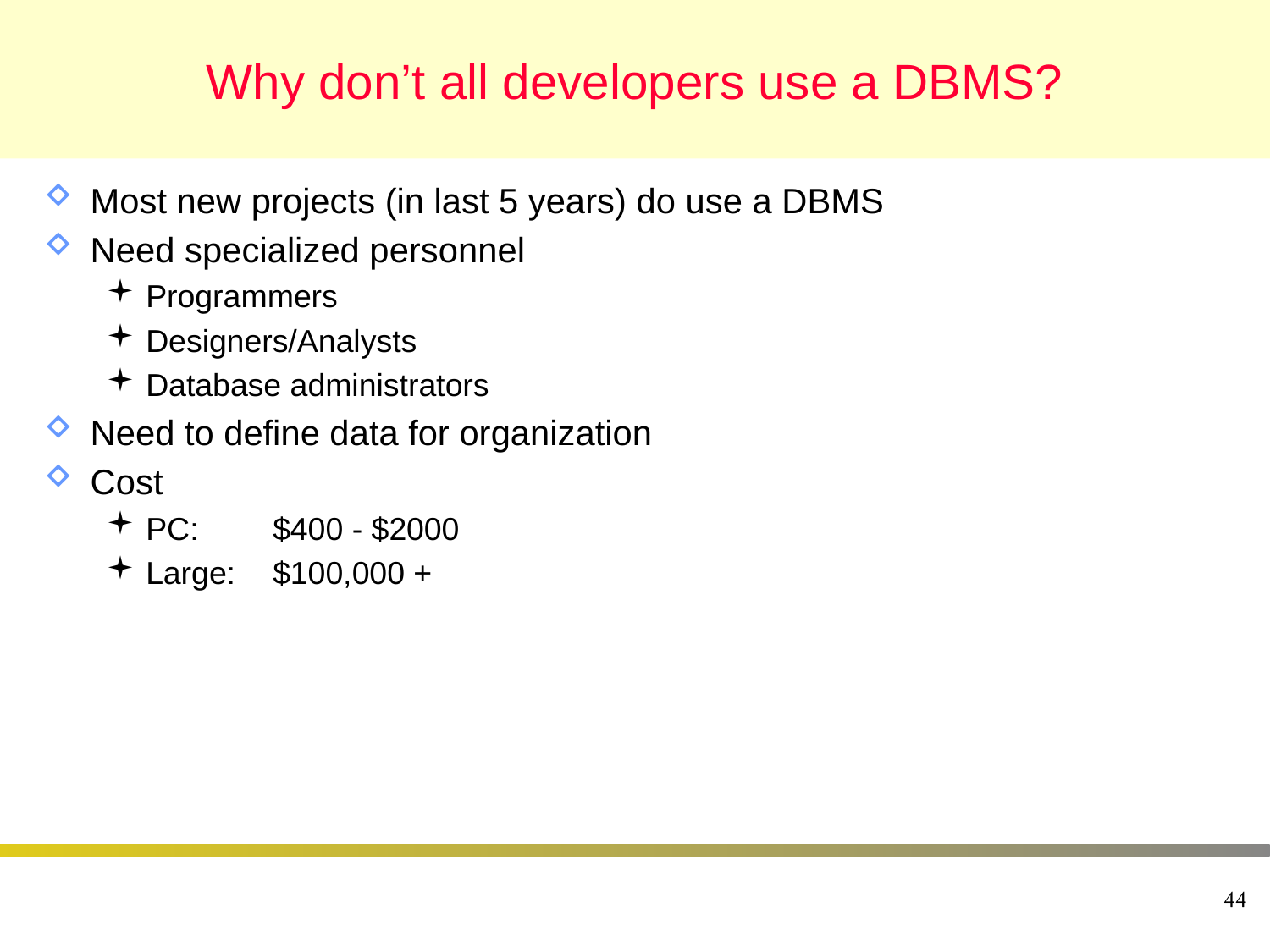

# Why don’t all developers use a DBMS?
Most new projects (in last 5 years) do use a DBMS
Need specialized personnel
Programmers
Designers/Analysts
Database administrators
Need to define data for organization
Cost
PC:	$400 - $2000
Large:	$100,000 +
44